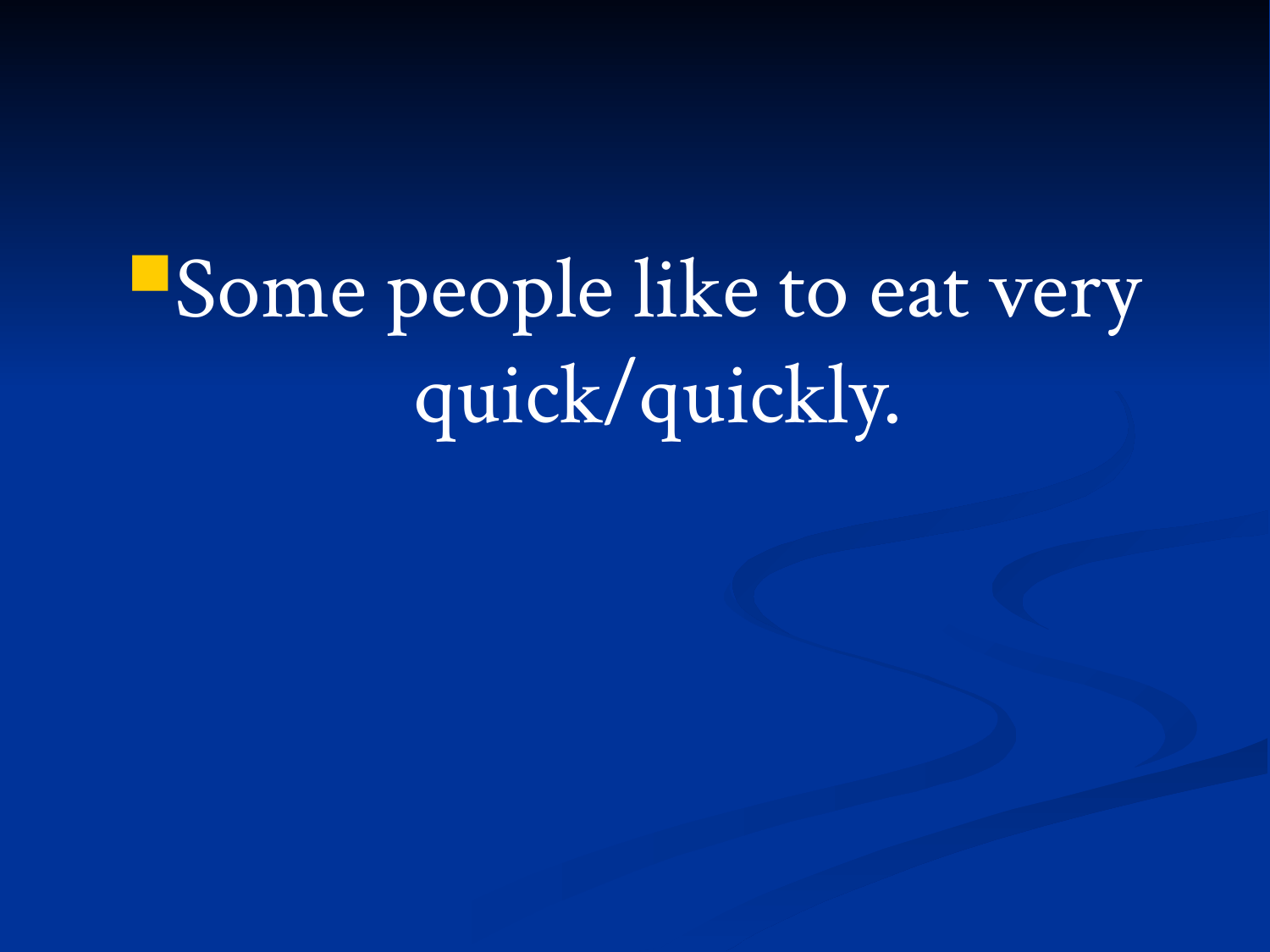

#
Some people like to eat very quick/quickly.